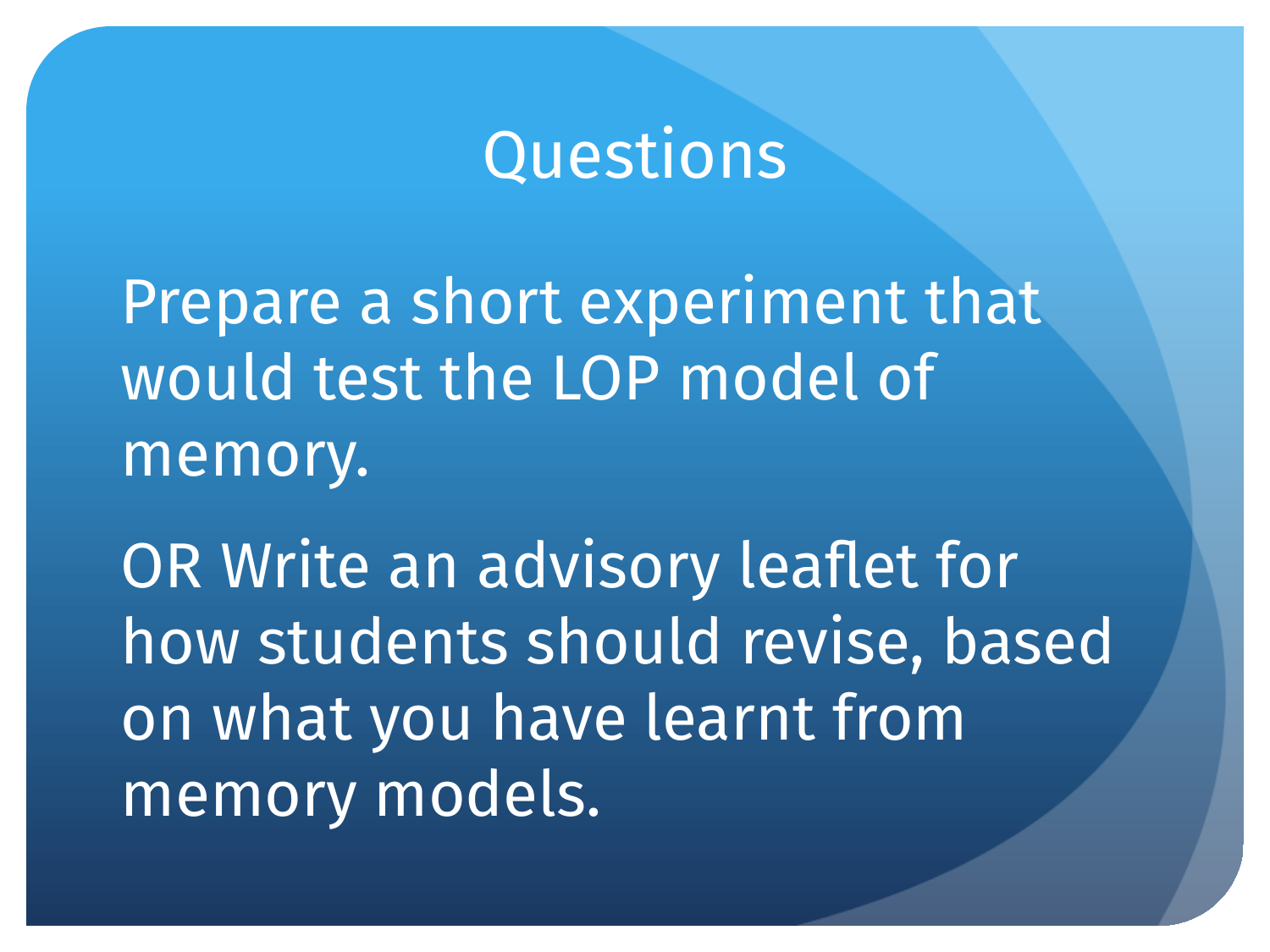

# Questions
Prepare a short experiment that would test the LOP model of memory.
OR Write an advisory leaflet for how students should revise, based on what you have learnt from memory models.